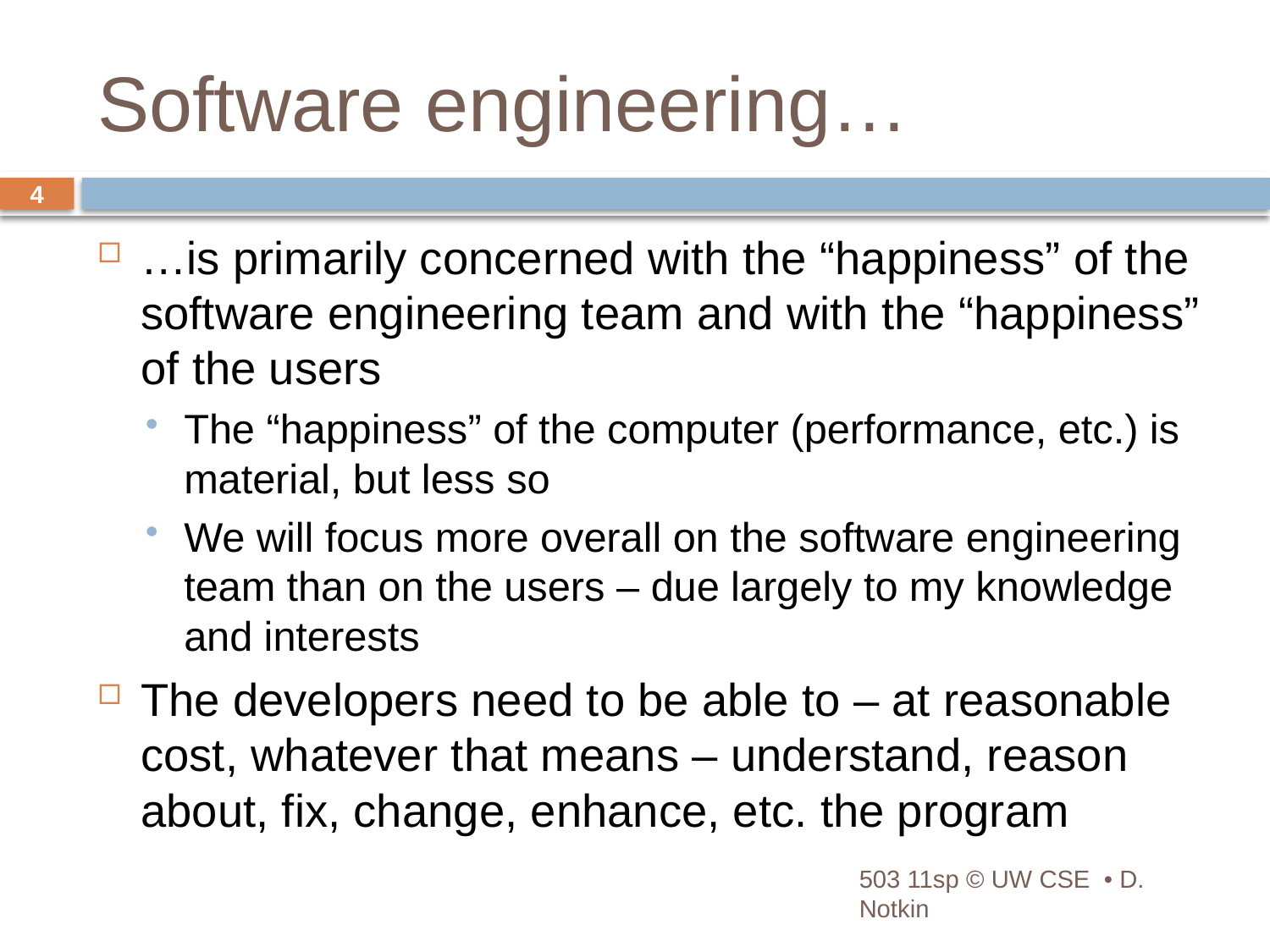

# Software engineering…
4
…is primarily concerned with the “happiness” of the software engineering team and with the “happiness” of the users
The “happiness” of the computer (performance, etc.) is material, but less so
We will focus more overall on the software engineering team than on the users – due largely to my knowledge and interests
The developers need to be able to – at reasonable cost, whatever that means – understand, reason about, fix, change, enhance, etc. the program

503 11sp © UW CSE  • D. Notkin